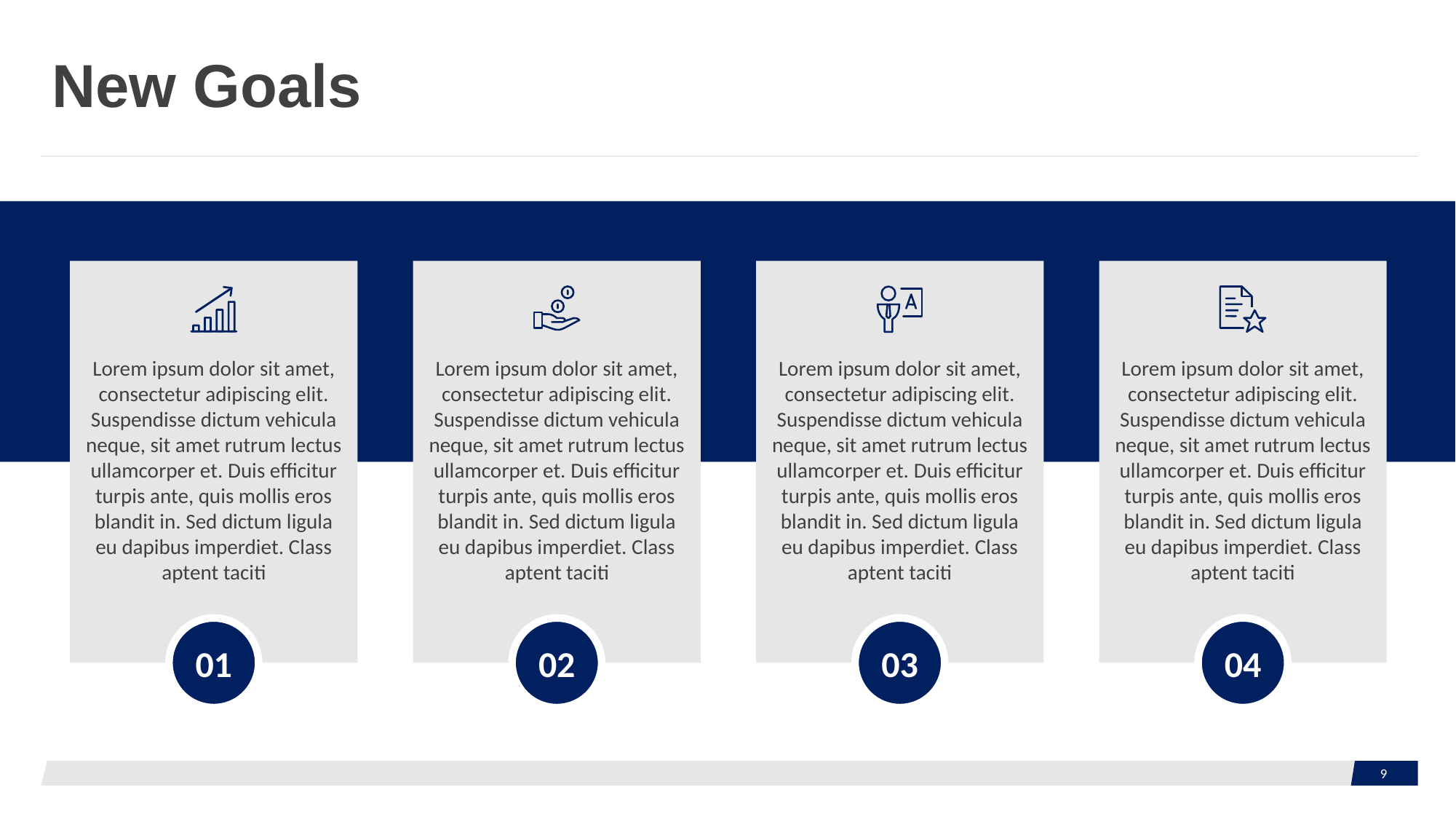

# New Goals

Lorem ipsum dolor sit amet, consectetur adipiscing elit. Suspendisse dictum vehicula neque, sit amet rutrum lectus ullamcorper et. Duis efficitur turpis ante, quis mollis eros blandit in. Sed dictum ligula eu dapibus imperdiet. Class aptent taciti
Lorem ipsum dolor sit amet, consectetur adipiscing elit. Suspendisse dictum vehicula neque, sit amet rutrum lectus ullamcorper et. Duis efficitur turpis ante, quis mollis eros blandit in. Sed dictum ligula eu dapibus imperdiet. Class aptent taciti
Lorem ipsum dolor sit amet, consectetur adipiscing elit. Suspendisse dictum vehicula neque, sit amet rutrum lectus ullamcorper et. Duis efficitur turpis ante, quis mollis eros blandit in. Sed dictum ligula eu dapibus imperdiet. Class aptent taciti
Lorem ipsum dolor sit amet, consectetur adipiscing elit. Suspendisse dictum vehicula neque, sit amet rutrum lectus ullamcorper et. Duis efficitur turpis ante, quis mollis eros blandit in. Sed dictum ligula eu dapibus imperdiet. Class aptent taciti
01
02
03
04
9